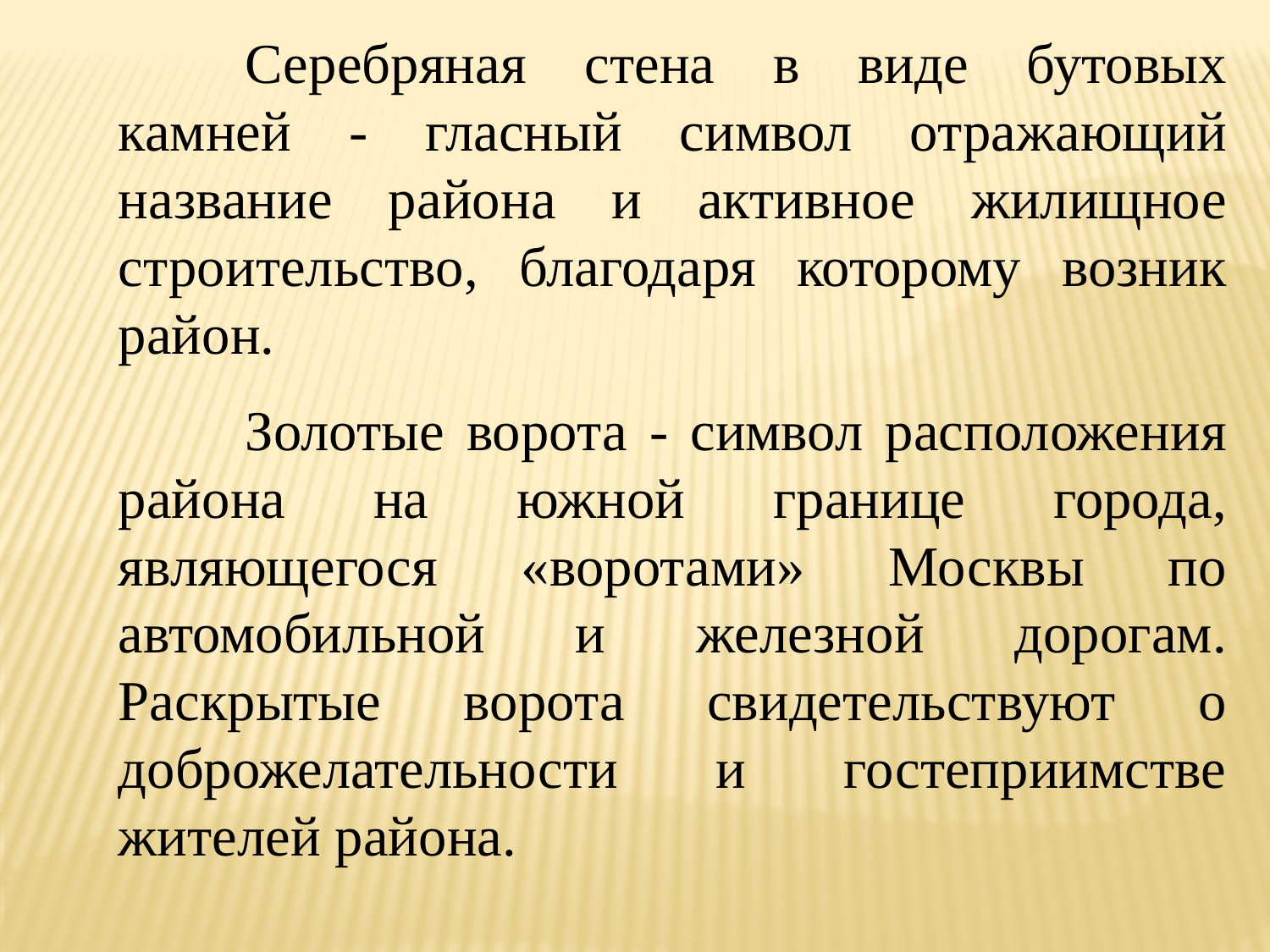

Серебряная стена в виде бутовых камней - гласный символ отражающий название района и активное жилищное строительство, благодаря которому возник район.
	Золотые ворота - символ расположения района на южной границе города, являющегося «воротами» Москвы по автомобильной и железной дорогам. Раскрытые ворота свидетельствуют о доброжелательности и гостеприимстве жителей района.